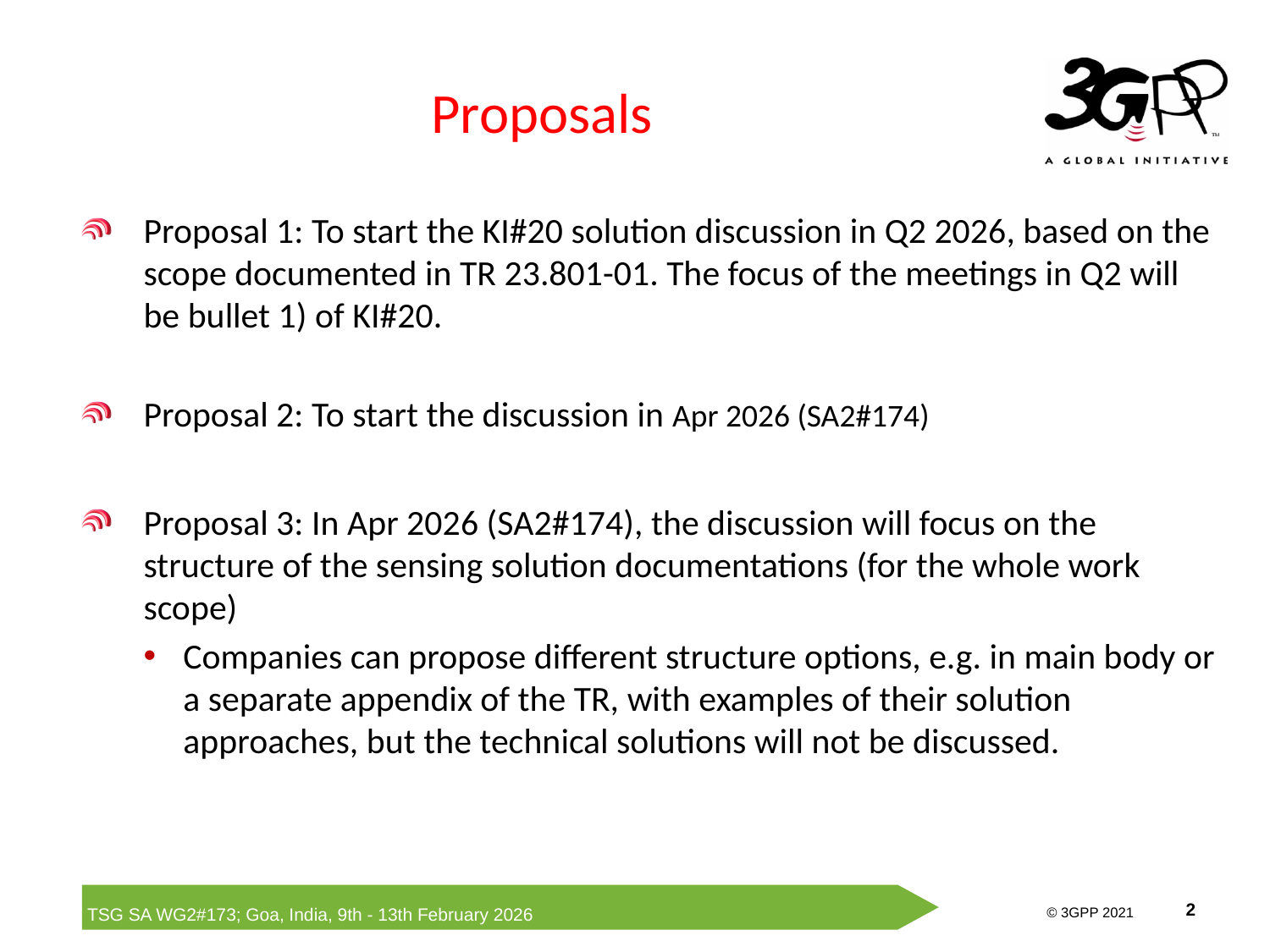

# Proposals
Proposal 1: To start the KI#20 solution discussion in Q2 2026, based on the scope documented in TR 23.801-01. The focus of the meetings in Q2 will be bullet 1) of KI#20.

Proposal 2: To start the discussion in Apr 2026 (SA2#174)

Proposal 3: In Apr 2026 (SA2#174), the discussion will focus on the structure of the sensing solution documentations (for the whole work scope)
Companies can propose different structure options, e.g. in main body or a separate appendix of the TR, with examples of their solution approaches, but the technical solutions will not be discussed.